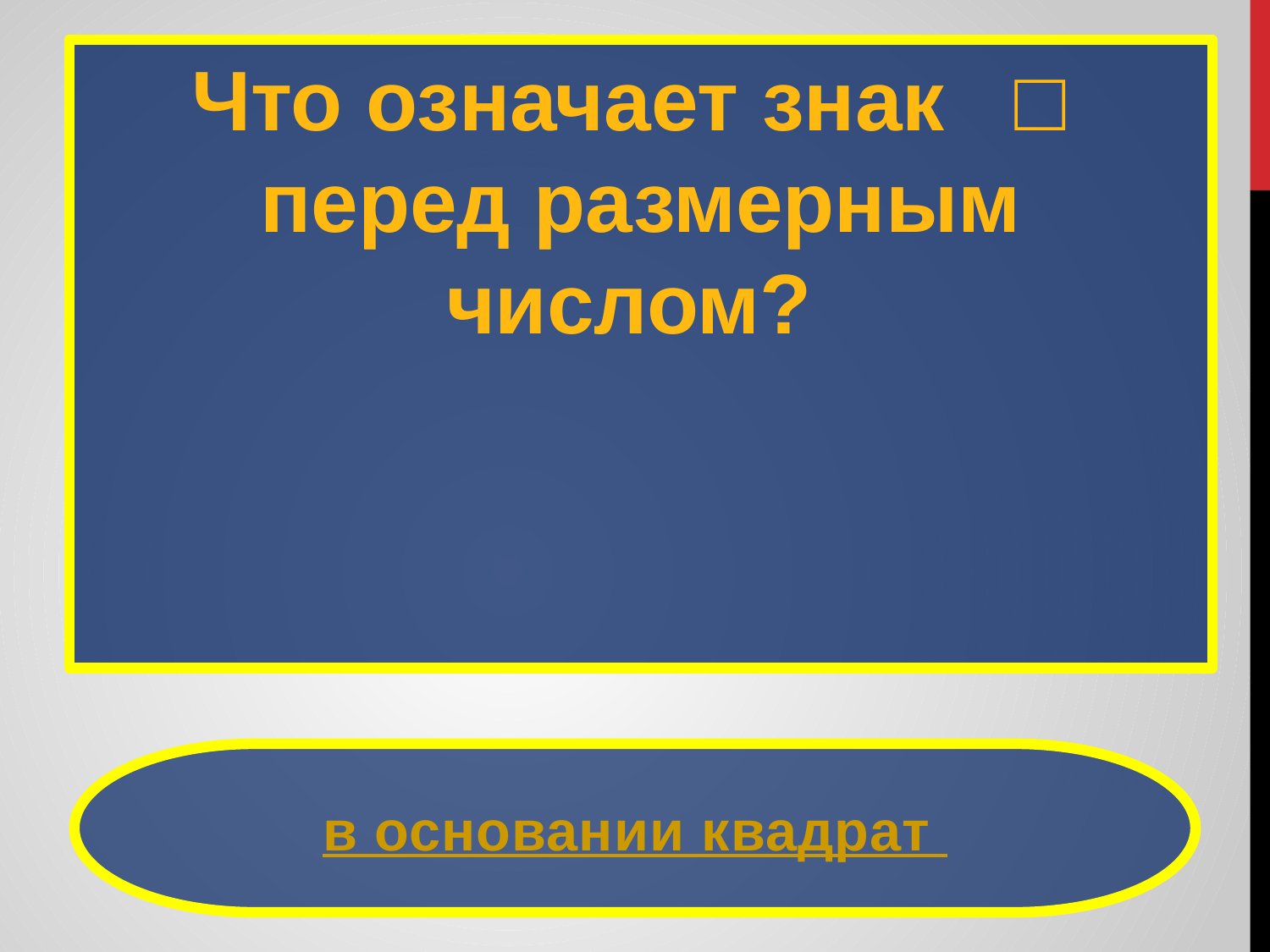

Что означает знак   □  перед размерным числом?
в основании квадрат